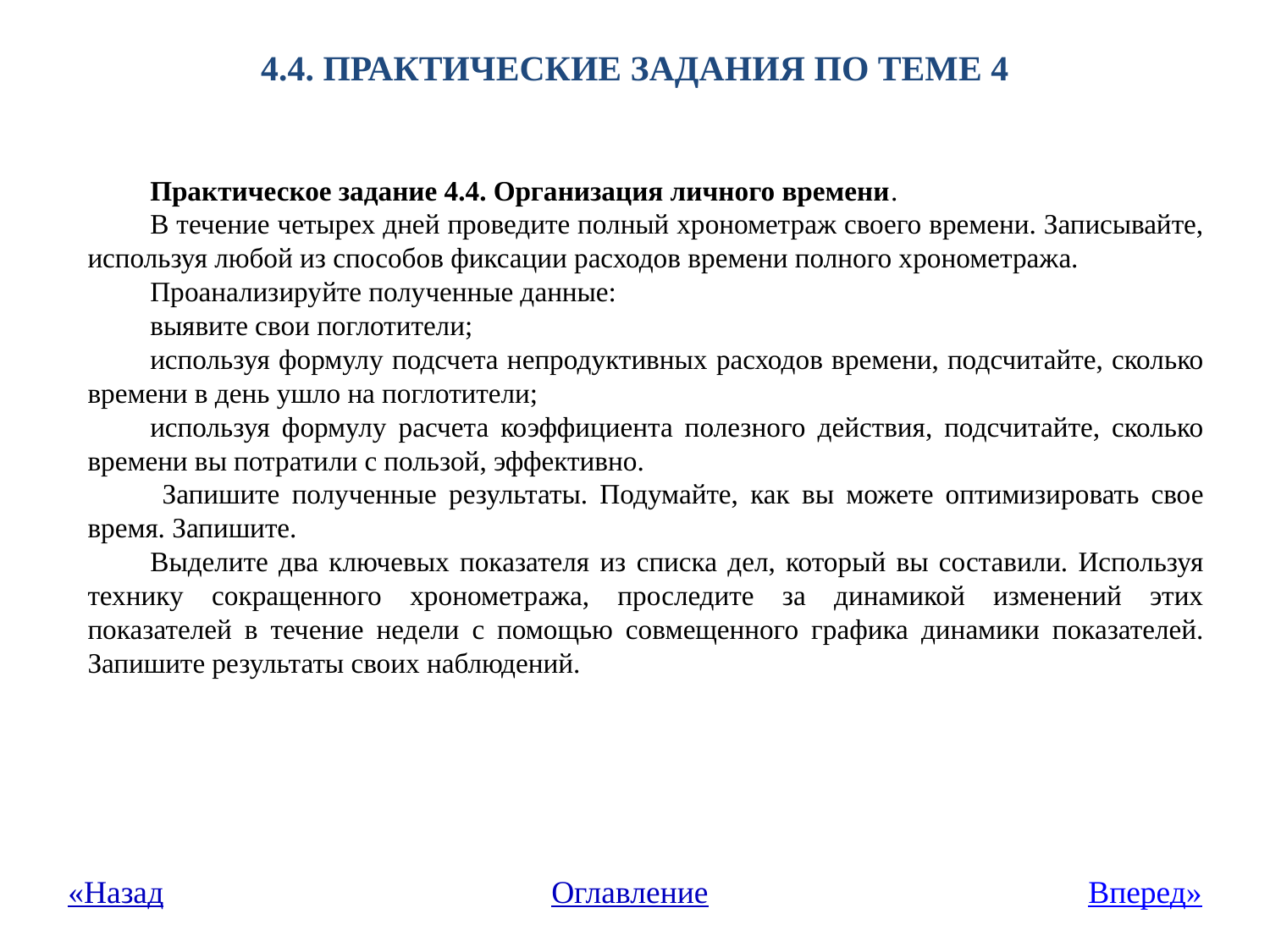

# 4.4. Практические задания по теме 4
Практическое задание 4.4. Организация личного времени.
В течение четырех дней проведите полный хронометраж своего времени. Записывайте, используя любой из способов фиксации расходов времени полного хронометража.
Проанализируйте полученные данные:
выявите свои поглотители;
используя формулу подсчета непродуктивных расходов времени, подсчитайте, сколько времени в день ушло на поглотители;
используя формулу расчета коэффициента полезного действия, подсчитайте, сколько времени вы потратили с пользой, эффективно.
 Запишите полученные результаты. Подумайте, как вы можете оптимизировать свое время. Запишите.
Выделите два ключевых показателя из списка дел, который вы составили. Используя технику сокращенного хронометража, проследите за динамикой изменений этих показателей в течение недели с помощью совмещенного графика динамики показателей. Запишите результаты своих наблюдений.

«Назад
Оглавление
Вперед»